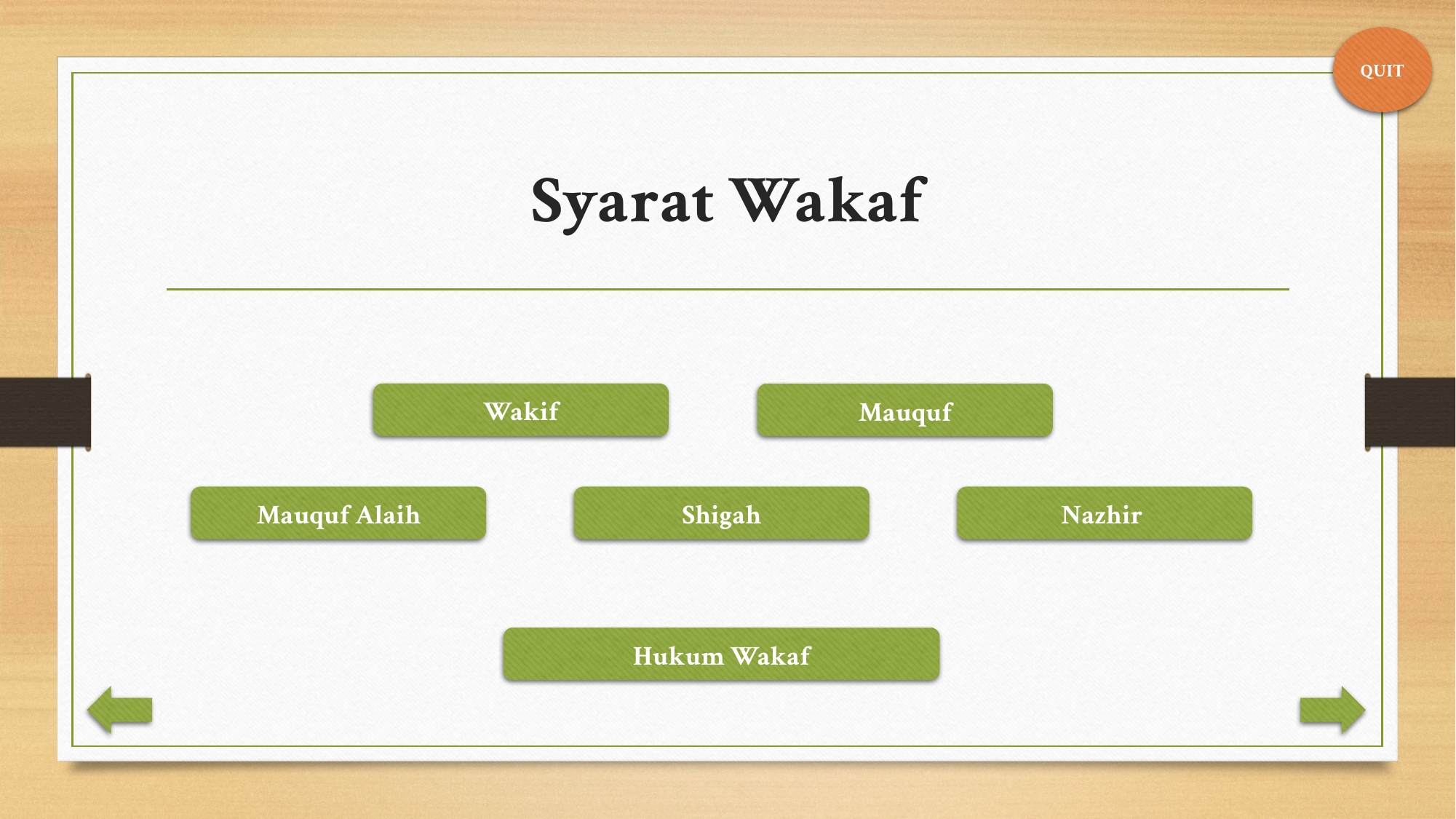

QUIT
# Syarat Wakaf

Wakif
Mauquf
Mauquf Alaih
Shigah
Nazhir
Hukum Wakaf